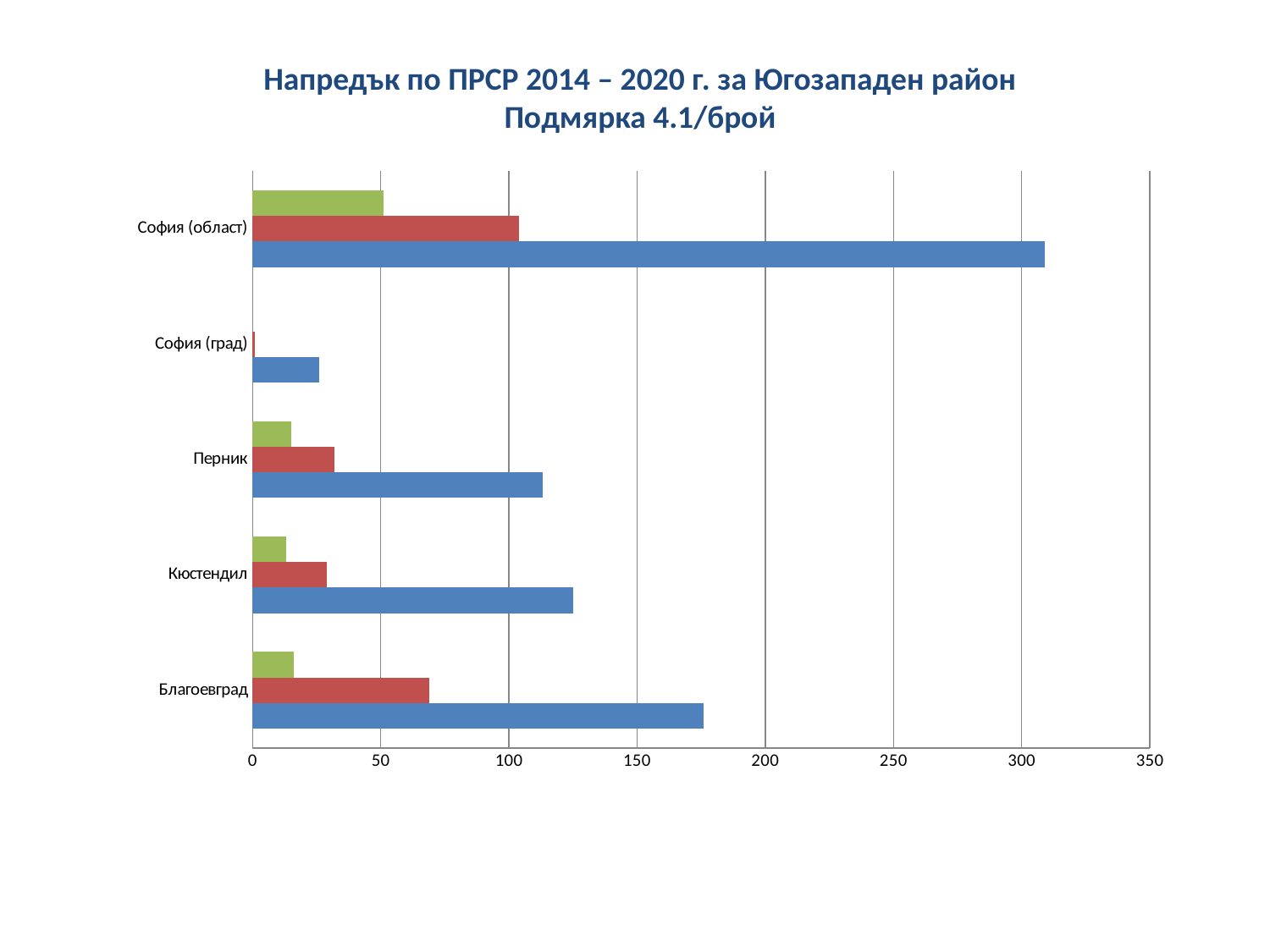

Напредък по ПРСР 2014 – 2020 г. за Югозападен район
Подмярка 4.1/брой

### Chart

| Category | Подмярка 4.1 Брой подадени проекти | Подмярка 4.1 Брой на подписаните договори | Подмярка 4.1 Приключили проекти брой |
|---|---|---|---|
| Благоевград | 176.0 | 69.0 | 16.0 |
| Кюстендил | 125.0 | 29.0 | 13.0 |
| Перник | 113.0 | 32.0 | 15.0 |
| София (град) | 26.0 | 1.0 | None |
| София (област) | 309.0 | 104.0 | 51.0 |